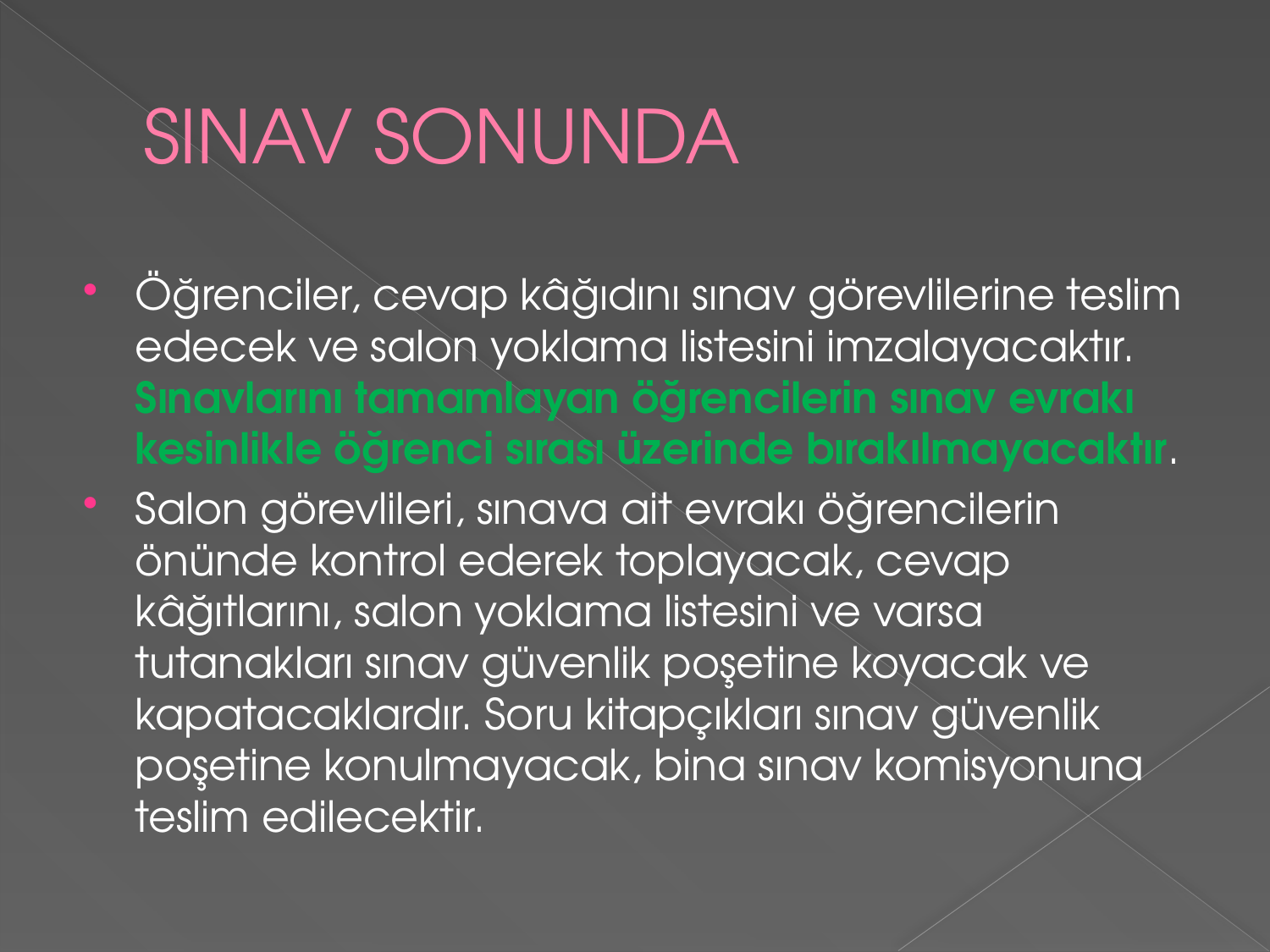

# SINAV SONUNDA
Öğrenciler, cevap kâğıdını sınav görevlilerine teslim edecek ve salon yoklama listesini imzalayacaktır. Sınavlarını tamamlayan öğrencilerin sınav evrakı kesinlikle öğrenci sırası üzerinde bırakılmayacaktır.
Salon görevlileri, sınava ait evrakı öğrencilerin önünde kontrol ederek toplayacak, cevap kâğıtlarını, salon yoklama listesini ve varsa tutanakları sınav güvenlik poşetine koyacak ve kapatacaklardır. Soru kitapçıkları sınav güvenlik poşetine konulmayacak, bina sınav komisyonuna teslim edilecektir.